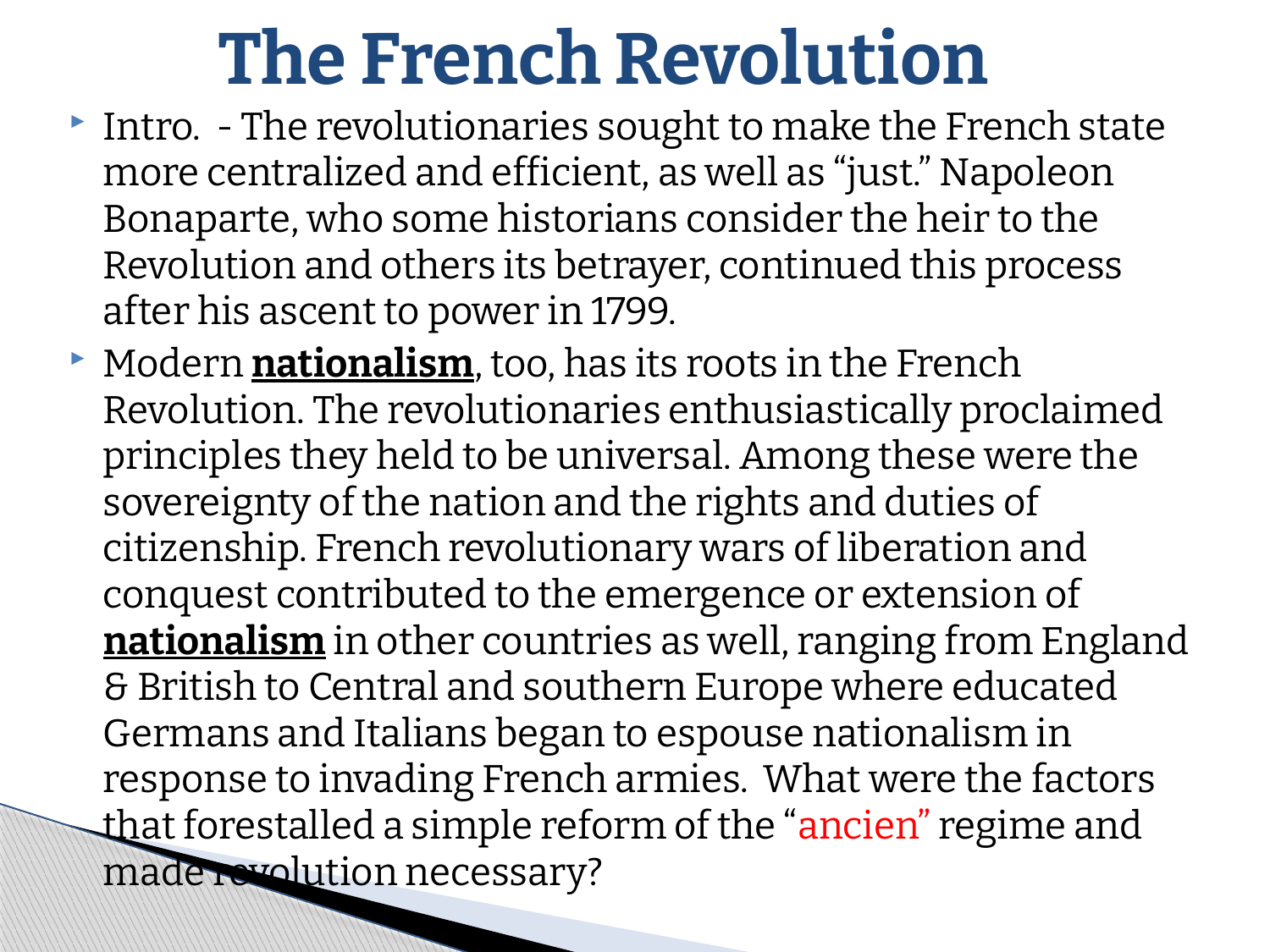

# The French Revolution
Intro.  - The revolutionaries sought to make the French state more centralized and efficient, as well as “just.” Napoleon Bonaparte, who some historians consider the heir to the Revolution and others its betrayer, continued this process after his ascent to power in 1799.
Modern nationalism, too, has its roots in the French Revolution. The revolutionaries enthusiastically proclaimed principles they held to be universal. Among these were the sovereignty of the nation and the rights and duties of citizenship. French revolutionary wars of liberation and conquest contributed to the emergence or extension of nationalism in other countries as well, ranging from England & British to Central and southern Europe where educated Germans and Italians began to espouse nationalism in response to invading French armies.  What were the factors that forestalled a simple reform of the “ancien” regime and made revolution necessary?